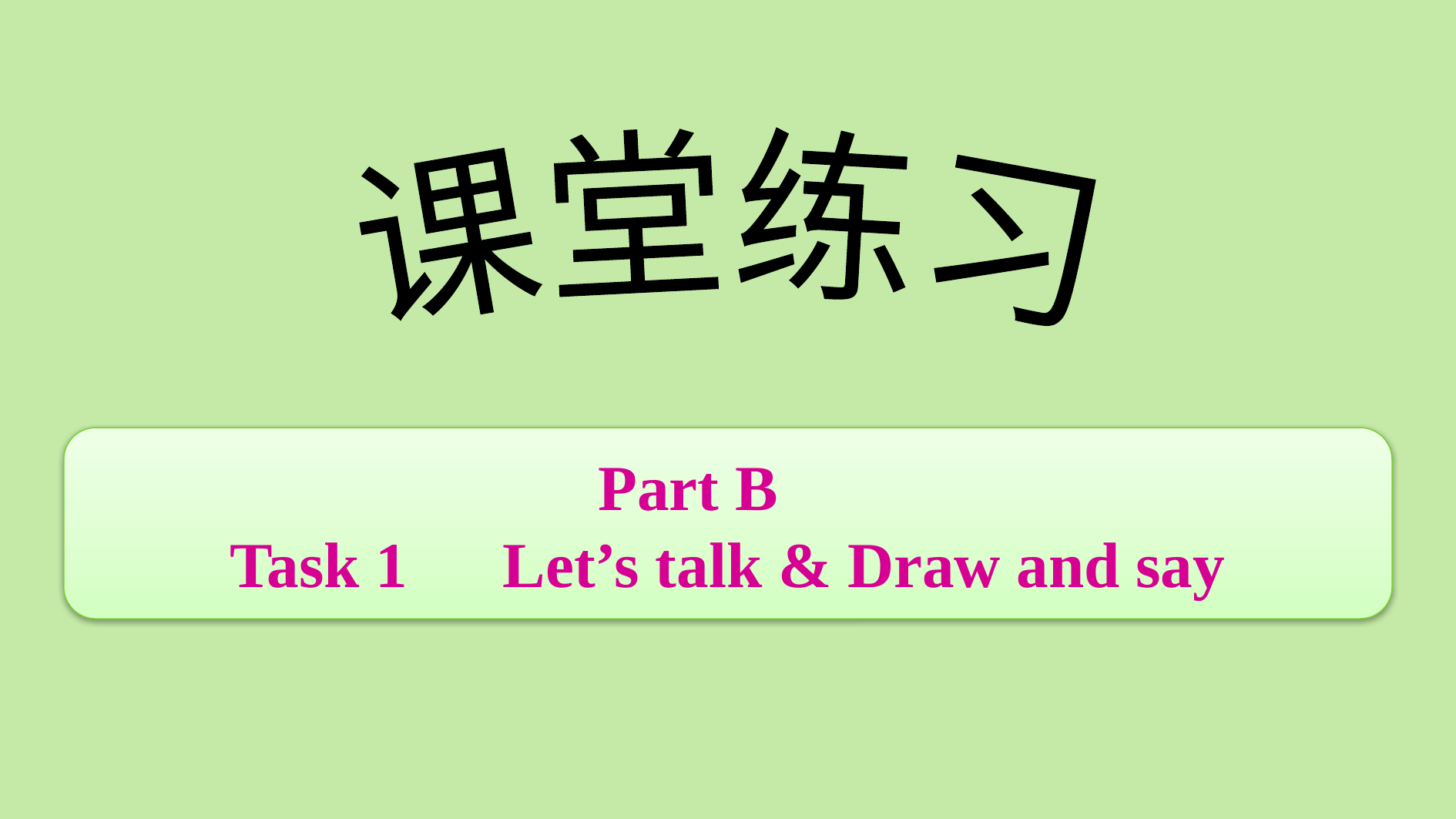

Part B
Task 1　Let’s talk & Draw and say